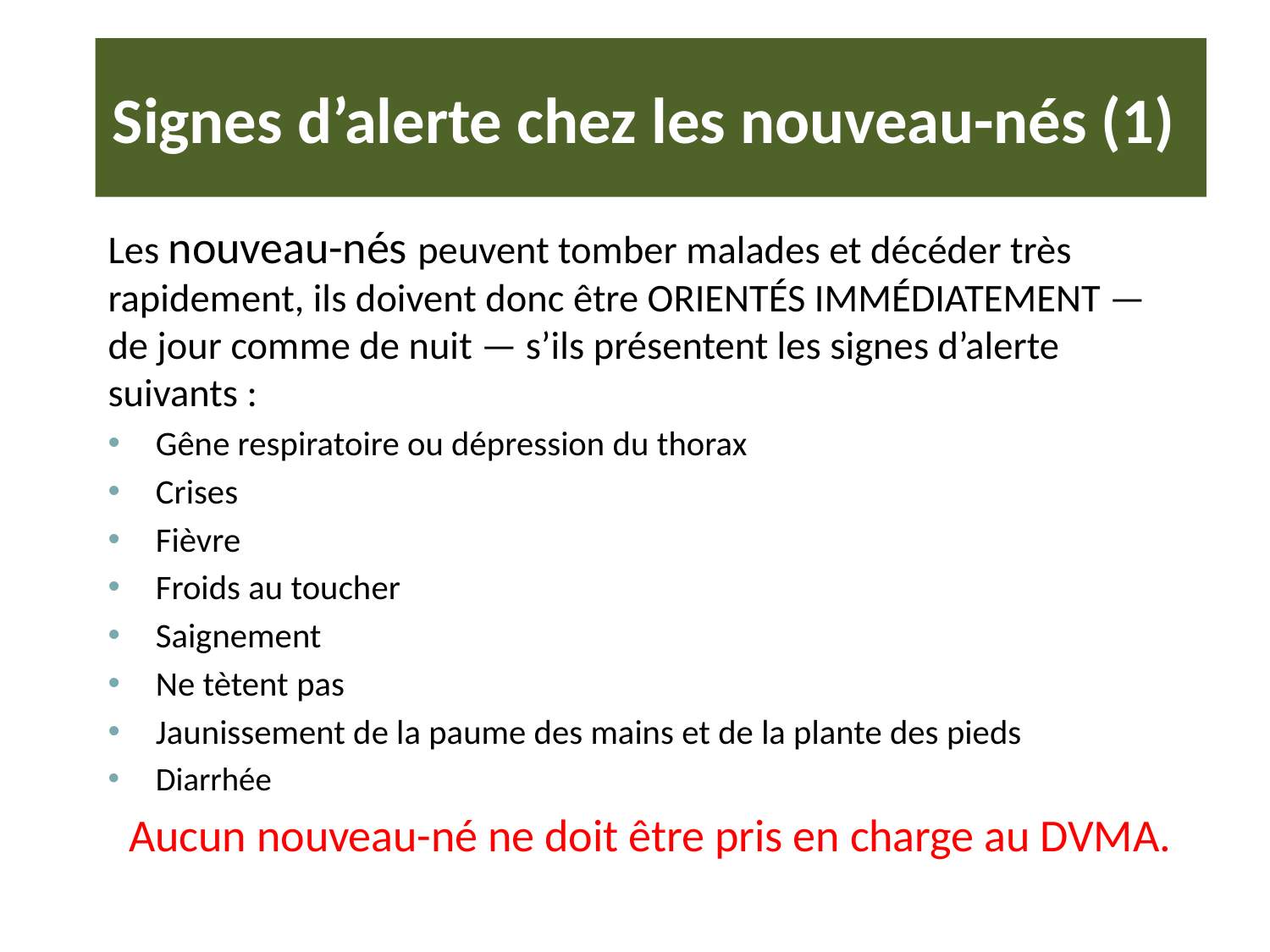

# Signes d’alerte chez les nouveau-nés (1)
Les nouveau-nés peuvent tomber malades et décéder très rapidement, ils doivent donc être ORIENTÉS IMMÉDIATEMENT — de jour comme de nuit — s’ils présentent les signes d’alerte suivants :
Gêne respiratoire ou dépression du thorax
Crises
Fièvre
Froids au toucher
Saignement
Ne tètent pas
Jaunissement de la paume des mains et de la plante des pieds
Diarrhée
Aucun nouveau-né ne doit être pris en charge au DVMA.